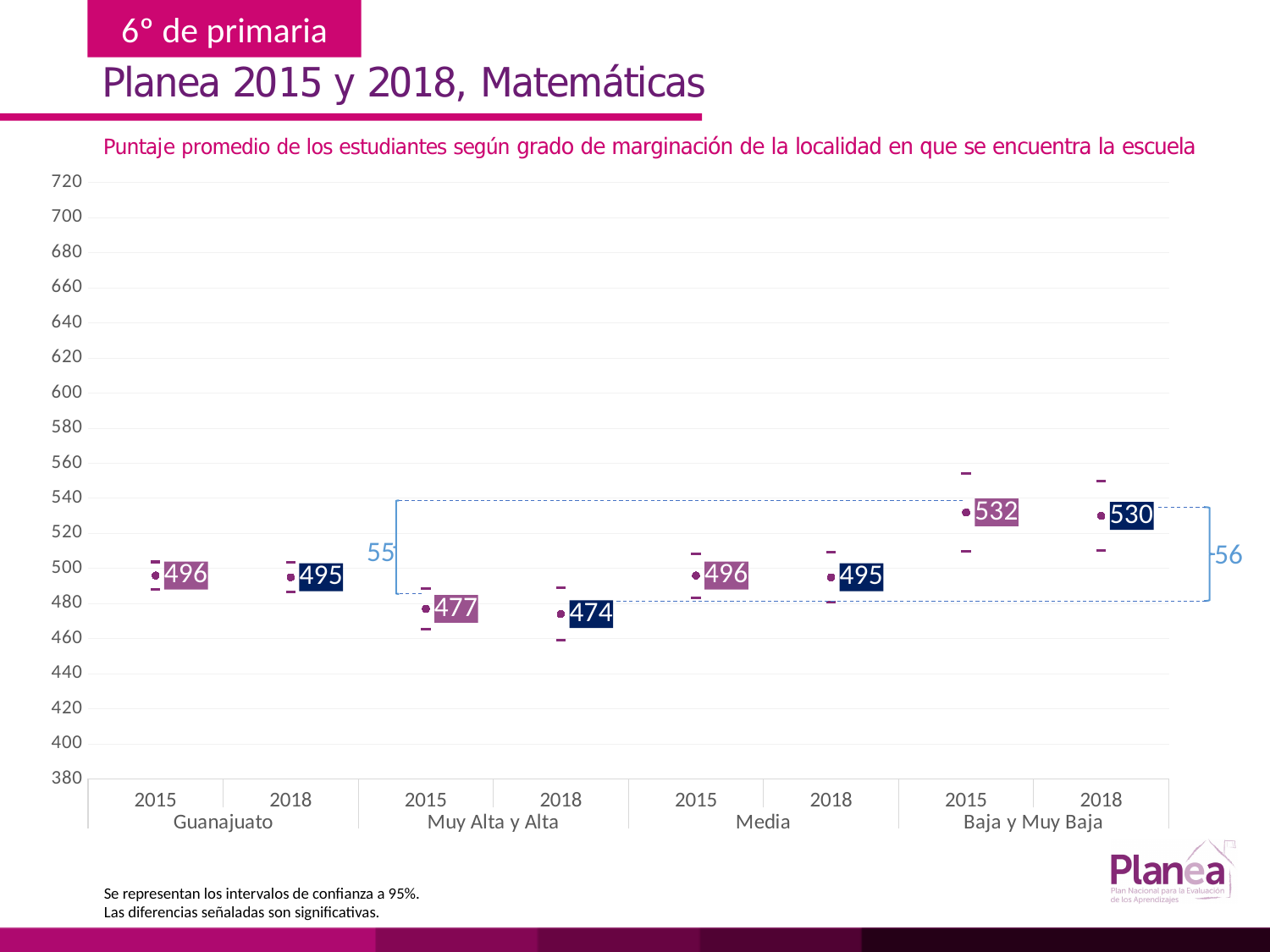

Planea 2015 y 2018, Matemáticas

Puntaje promedio de los estudiantes según grado de marginación de la localidad en que se encuentra la escuela

### Chart

| Category |  |  |  |
|---|---|---|---|
| 2015 | 488.239 | 503.761 | 496.0 |
| 2018 | 486.642 | 503.358 | 495.0 |
| 2015 | 465.458 | 488.542 | 477.0 |
| 2018 | 459.075 | 488.925 | 474.0 |
| 2015 | 483.463 | 508.537 | 496.0 |
| 2018 | 480.672 | 509.328 | 495.0 |
| 2015 | 509.911 | 554.0889999999999 | 532.0 |
| 2018 | 510.299 | 549.701 | 530.0 |
55

56
Se representan los intervalos de confianza a 95%.
Las diferencias señaladas son significativas.